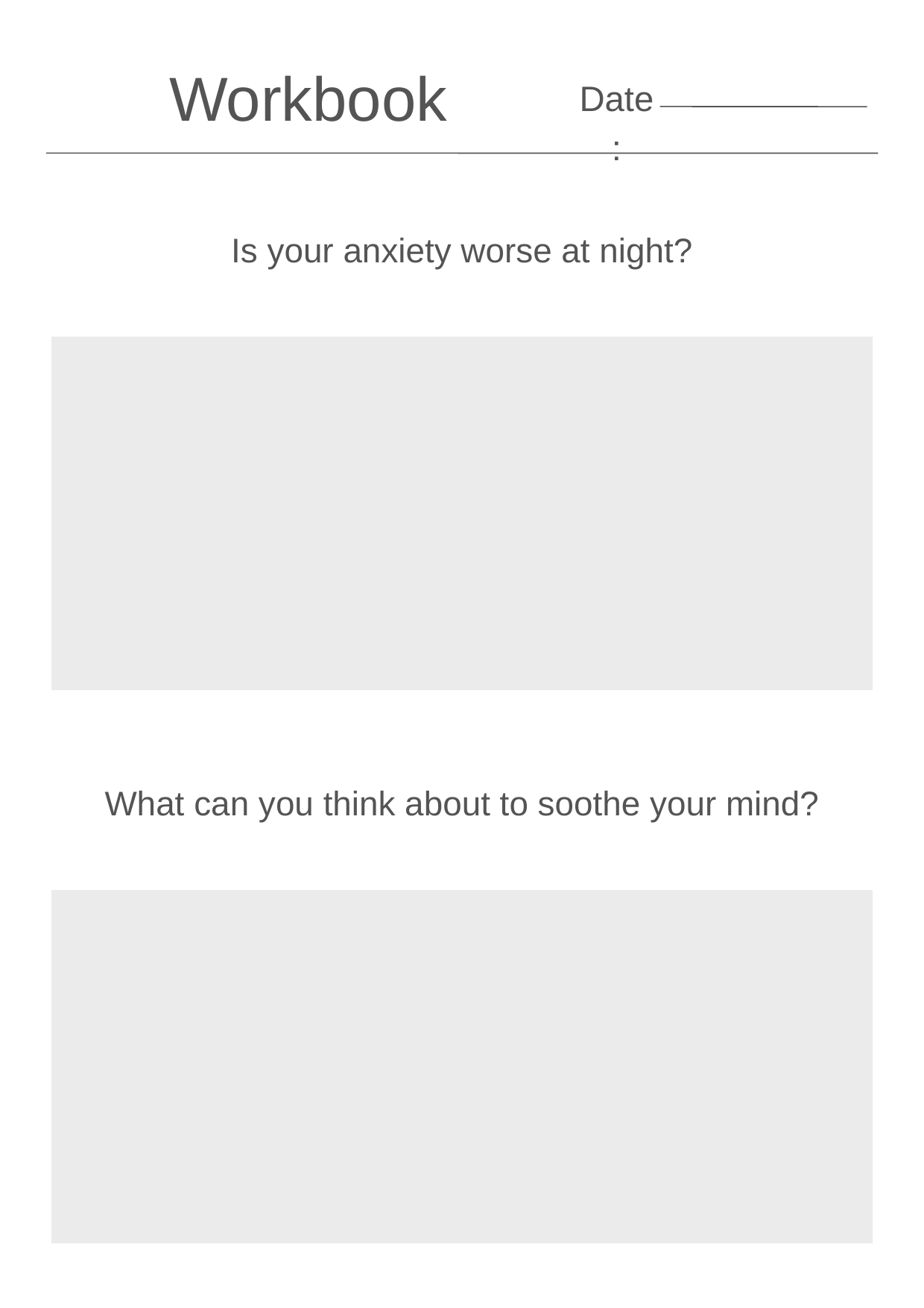

Workbook
Date:

Is your anxiety worse at night?

What can you think about to soothe your mind?